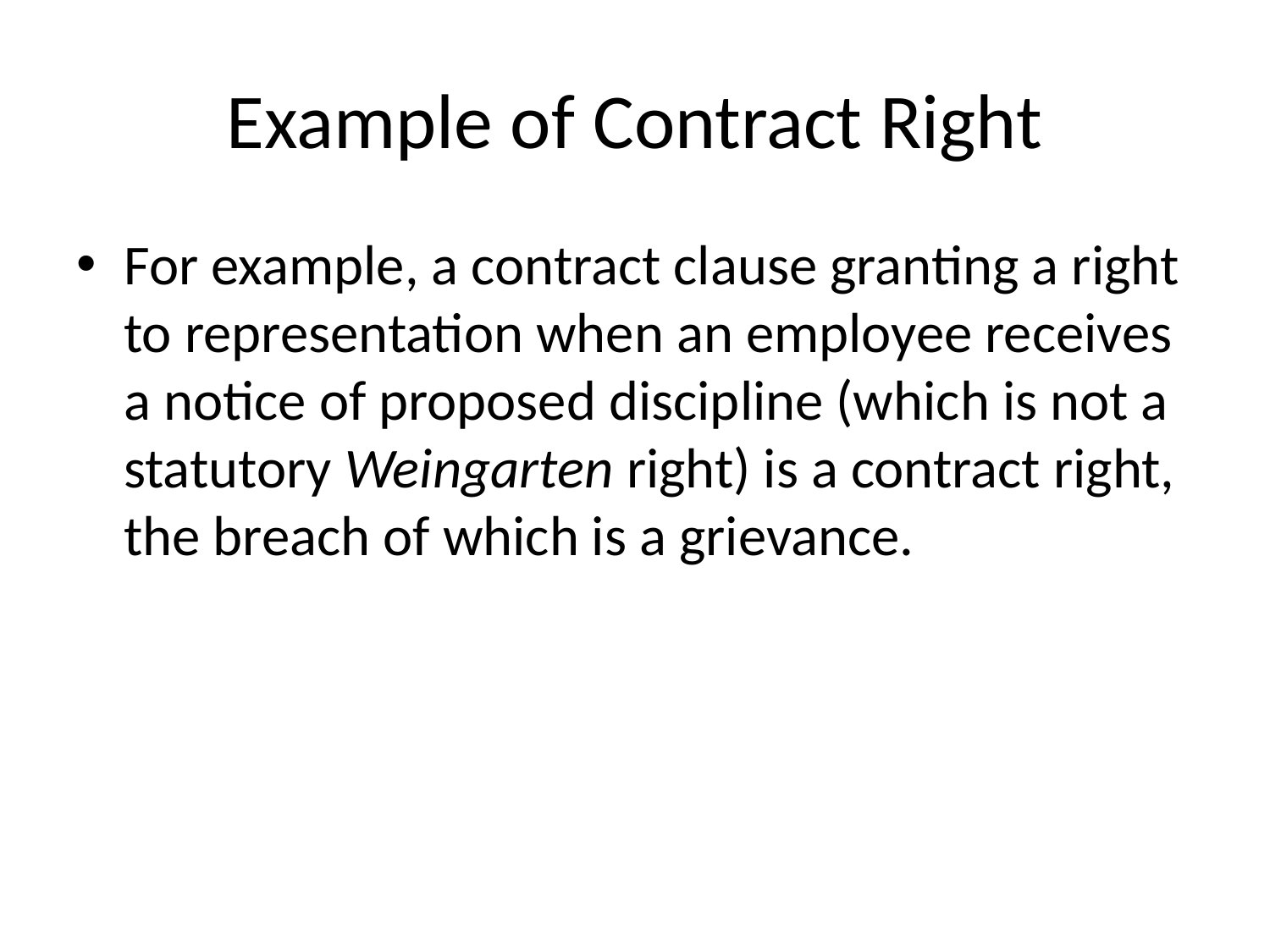

# Example of Contract Right
For example, a contract clause granting a right to representation when an employee receives a notice of proposed discipline (which is not a statutory Weingarten right) is a contract right, the breach of which is a grievance.